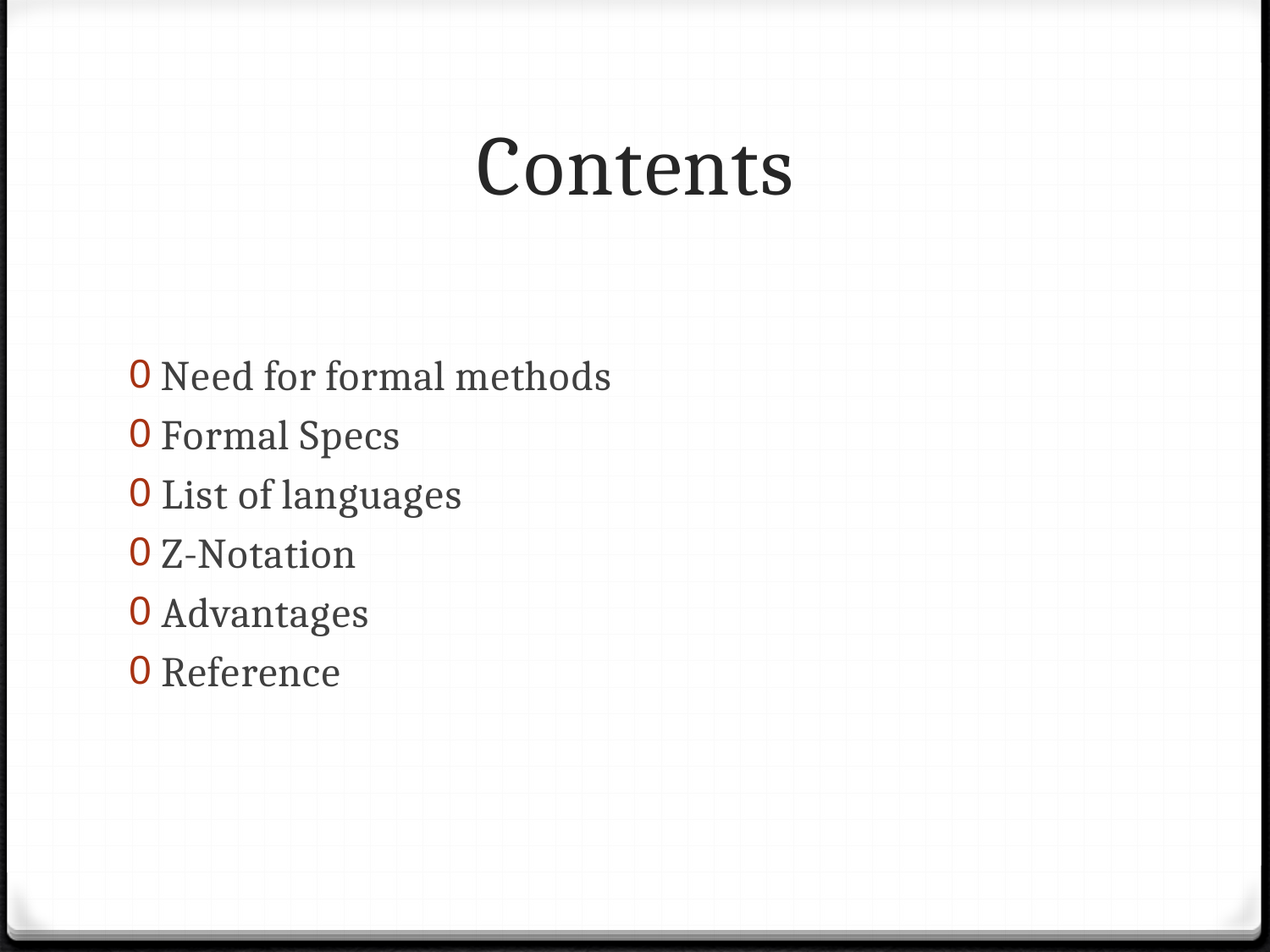

# Contents

Need for formal methods
Formal Specs
List of languages
Z-Notation
Advantages
Reference